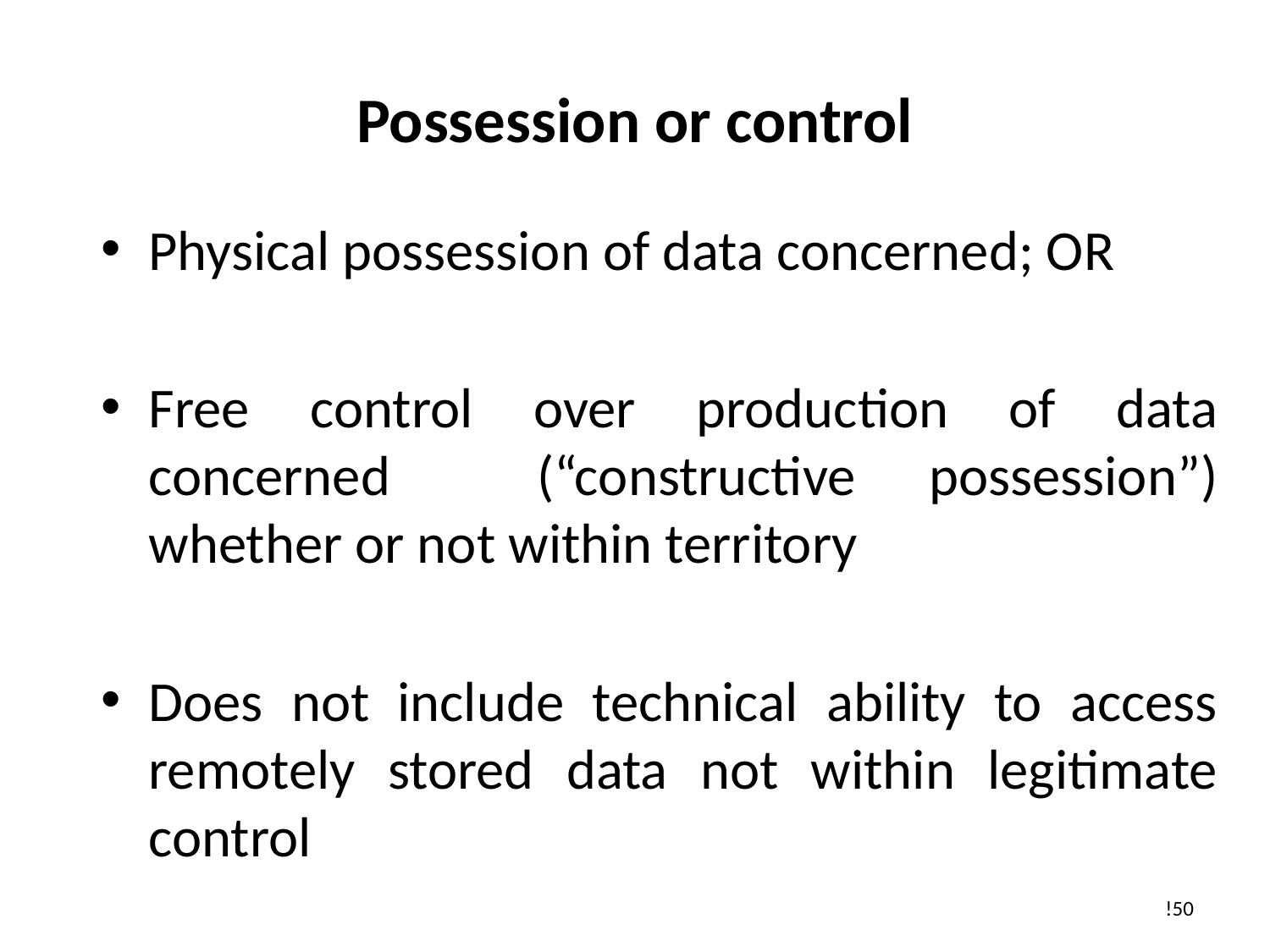

# Possession or control
Physical possession of data concerned; OR

Free control over production of data concerned  (“constructive possession”) whether or not within territory

Does not include technical ability to access remotely stored data not within legitimate control

!50